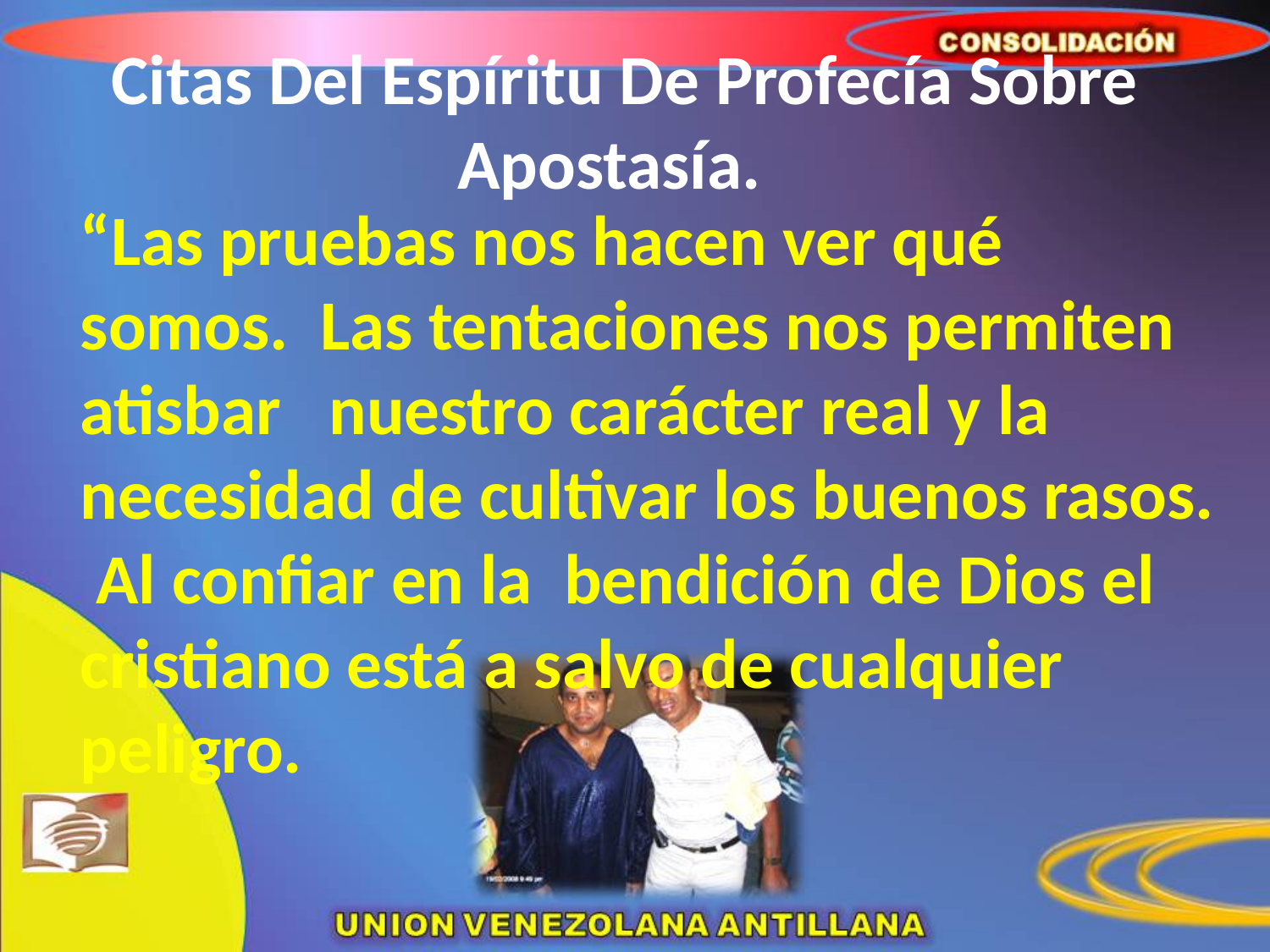

# Citas Del Espíritu De Profecía Sobre Apostasía.
	“Las pruebas nos hacen ver qué somos.  Las tentaciones nos permiten atisbar   nuestro carácter real y la necesidad de cultivar los buenos rasos.  Al confiar en la  bendición de Dios el cristiano está a salvo de cualquier peligro.